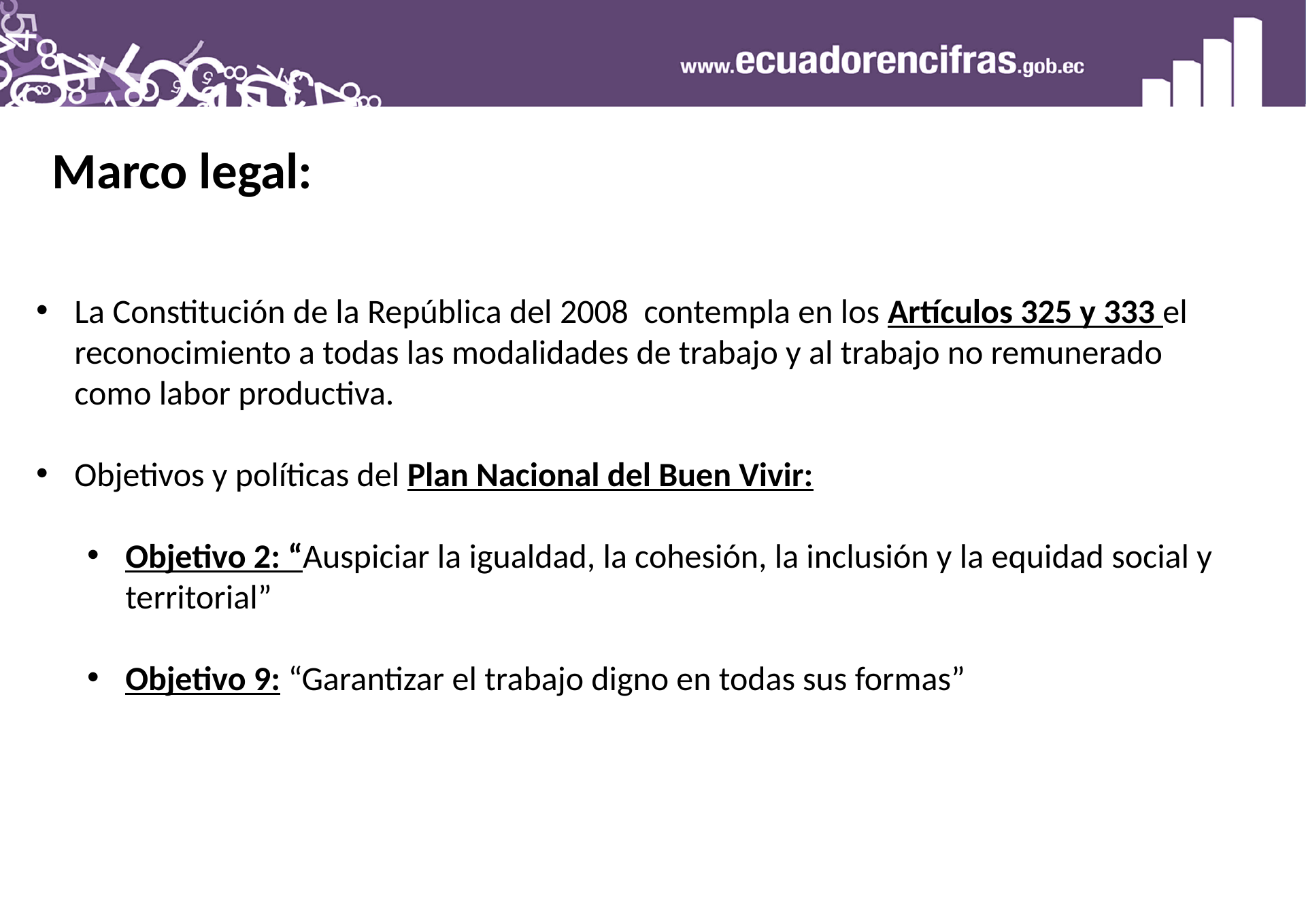

Marco legal:
La Constitución de la República del 2008  contempla en los Artículos 325 y 333 el reconocimiento a todas las modalidades de trabajo y al trabajo no remunerado como labor productiva.

Objetivos y políticas del Plan Nacional del Buen Vivir:

Objetivo 2: “Auspiciar la igualdad, la cohesión, la inclusión y la equidad social y territorial”

Objetivo 9: “Garantizar el trabajo digno en todas sus formas”